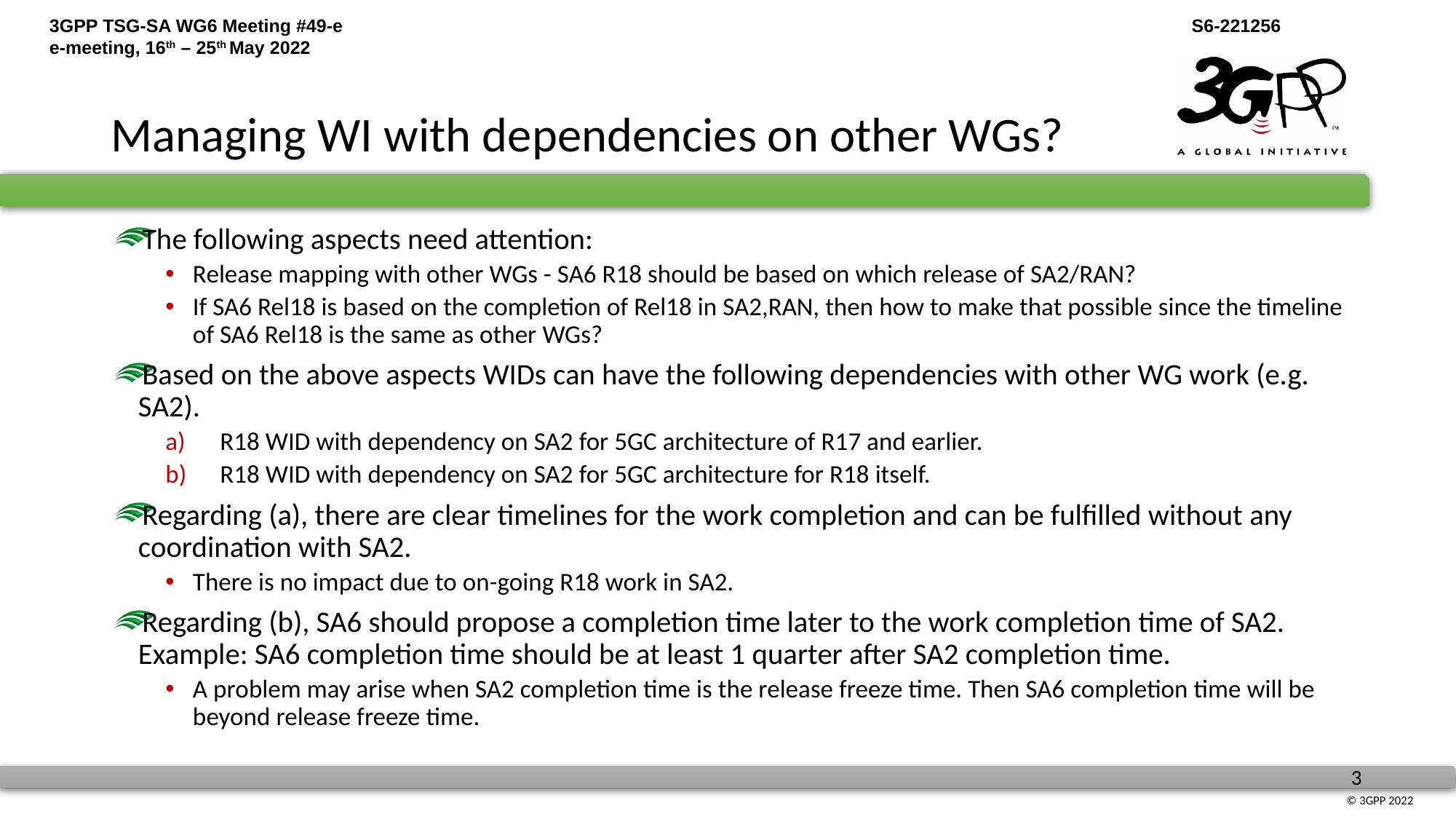

# Managing WI with dependencies on other WGs?
The following aspects need attention:
Release mapping with other WGs - SA6 R18 should be based on which release of SA2/RAN?
If SA6 Rel18 is based on the completion of Rel18 in SA2,RAN, then how to make that possible since the timeline of SA6 Rel18 is the same as other WGs?
Based on the above aspects WIDs can have the following dependencies with other WG work (e.g. SA2).
R18 WID with dependency on SA2 for 5GC architecture of R17 and earlier.
R18 WID with dependency on SA2 for 5GC architecture for R18 itself.
Regarding (a), there are clear timelines for the work completion and can be fulfilled without any coordination with SA2.
There is no impact due to on-going R18 work in SA2.
Regarding (b), SA6 should propose a completion time later to the work completion time of SA2. Example: SA6 completion time should be at least 1 quarter after SA2 completion time.
A problem may arise when SA2 completion time is the release freeze time. Then SA6 completion time will be beyond release freeze time.